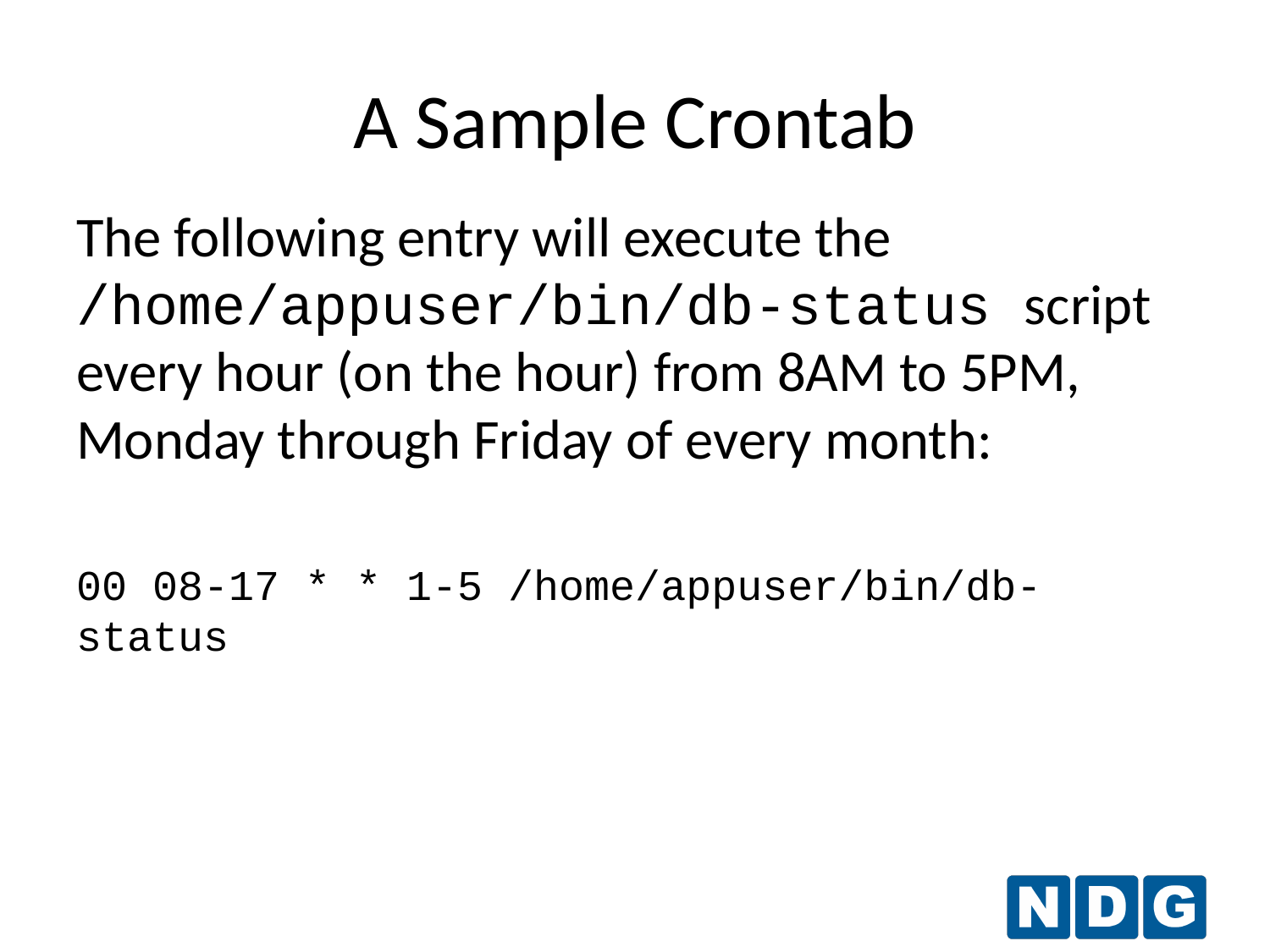

A Sample Crontab
The following entry will execute the /home/appuser/bin/db-status script every hour (on the hour) from 8AM to 5PM, Monday through Friday of every month:

00 08-17 * * 1-5 /home/appuser/bin/db-status